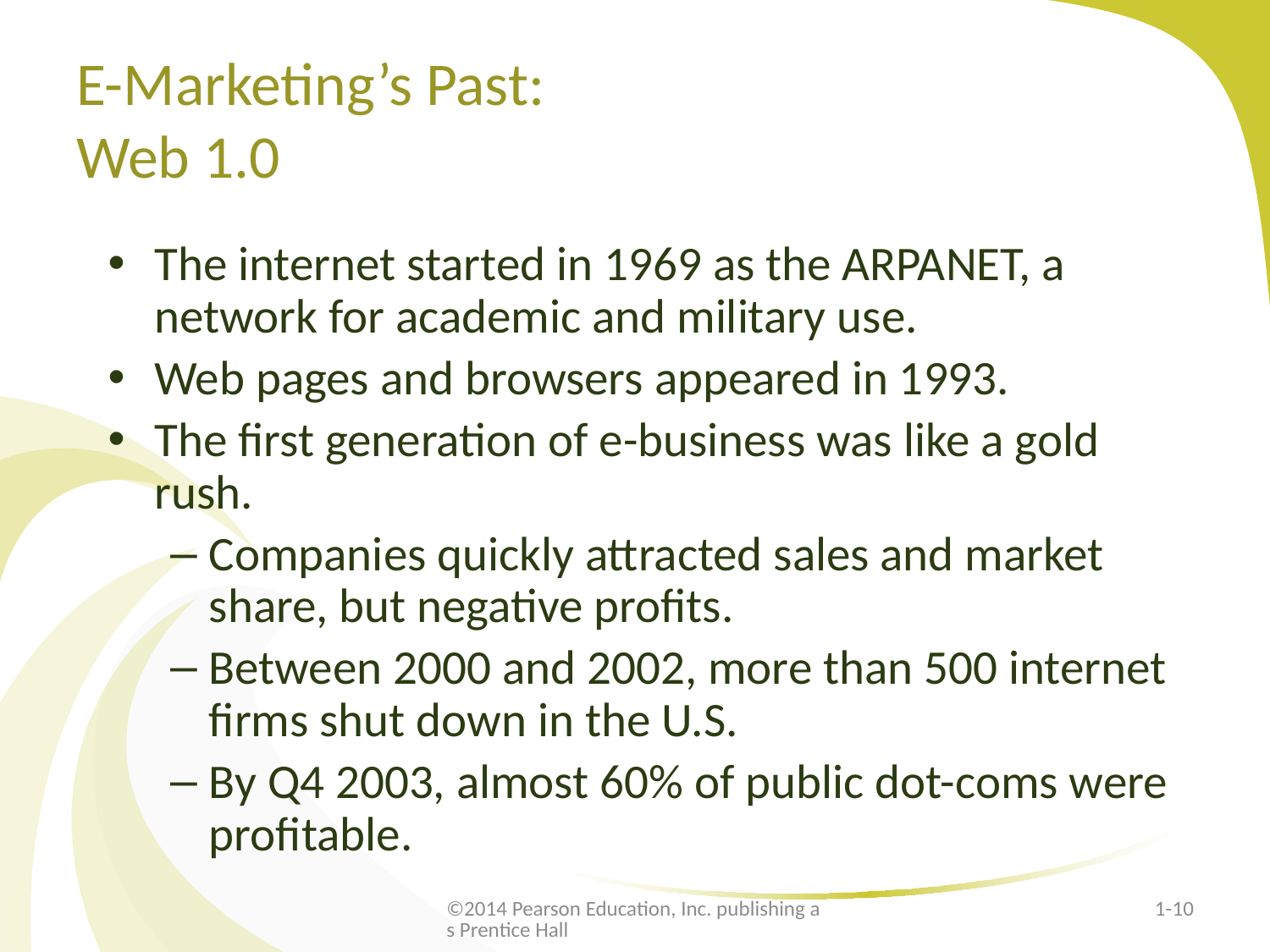

# E-Marketing’s Past: Web 1.0
The internet started in 1969 as the ARPANET, a network for academic and military use.
Web pages and browsers appeared in 1993.
The first generation of e-business was like a gold rush.
Companies quickly attracted sales and market share, but negative profits.
Between 2000 and 2002, more than 500 internet firms shut down in the U.S.
By Q4 2003, almost 60% of public dot-coms were profitable.
©2014 Pearson Education, Inc. publishing as Prentice Hall
1-10